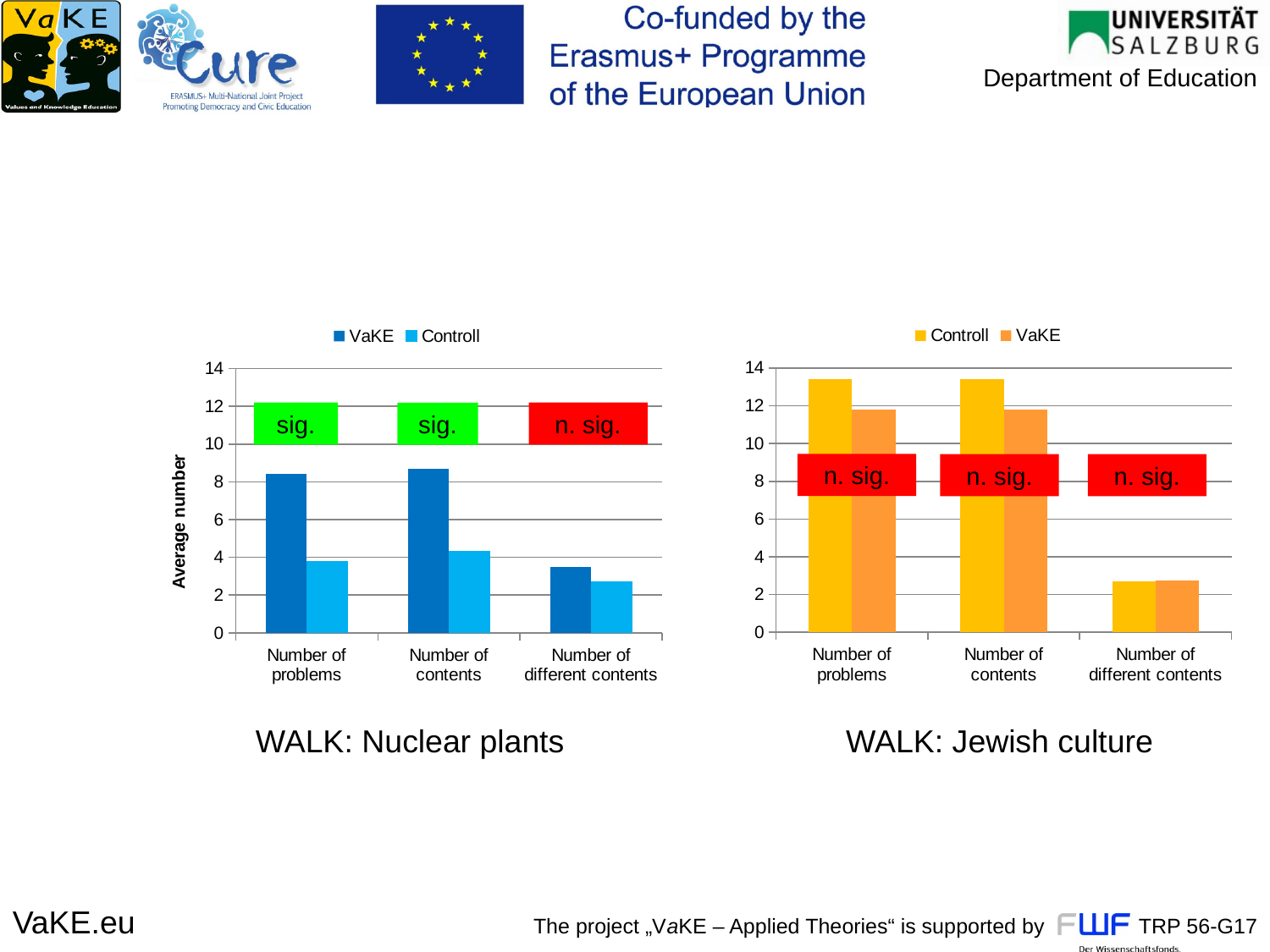

### Chart

| Category | Controll | VaKE |
|---|---|---|
| Number of problems | 13.4 | 11.8 |
| Number of contents | 13.4 | 11.8 |
| Number of different contents | 2.71 | 2.75 |

### Chart

| Category | VaKE | Controll |
|---|---|---|
| Number of problems | 8.4 | 3.8 |
| Number of contents | 8.700000000000001 | 4.3 |
| Number of different contents | 3.5 | 2.7 |
sig.
n. sig.
sig.
n. sig.
n. sig.
n. sig.
WALK: Nuclear plants
WALK: Jewish culture